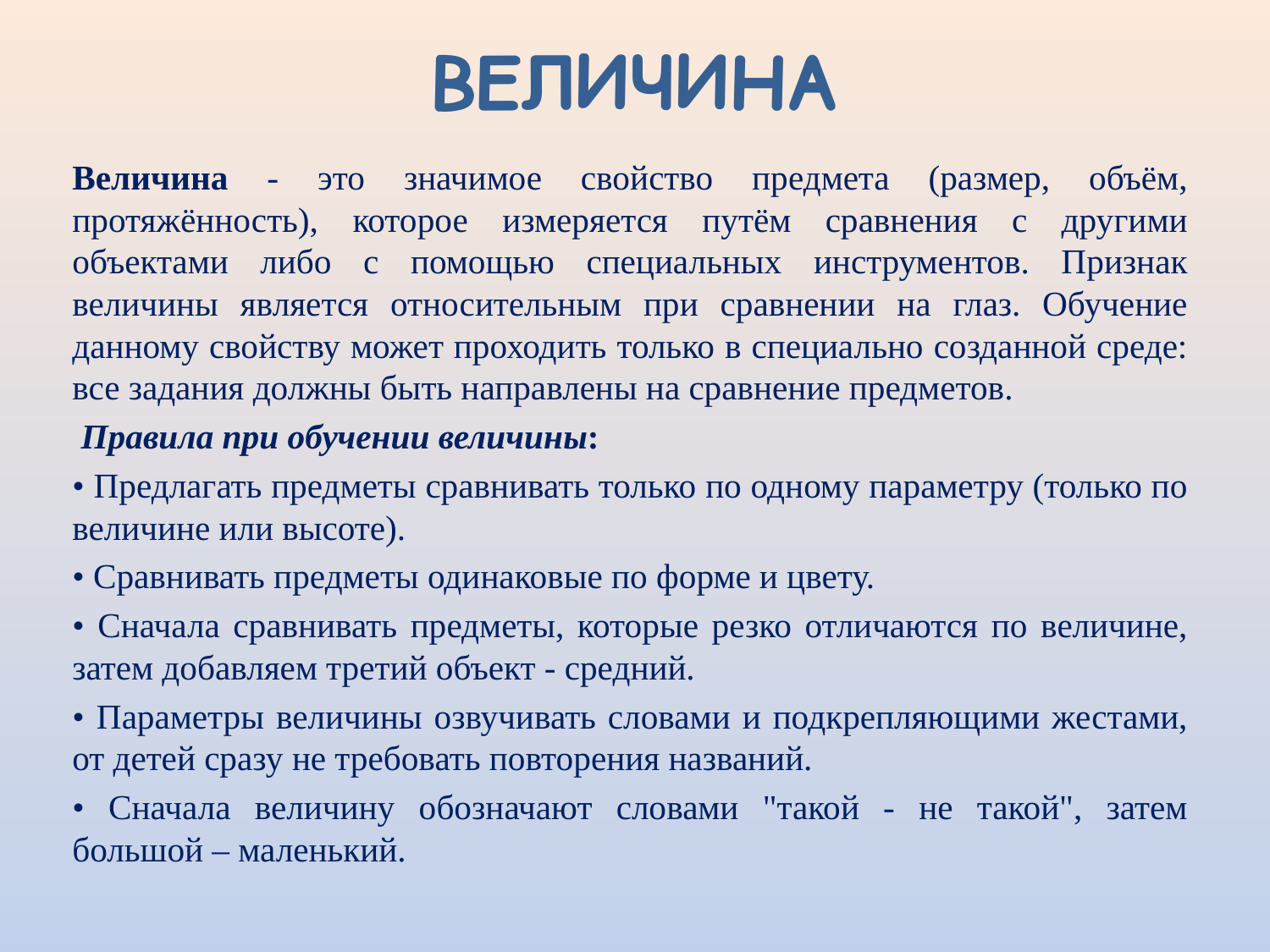

# ВЕЛИЧИНА
Величина - это значимое свойство предмета (размер, объём, протяжённость), которое измеряется путём сравнения с другими объектами либо с помощью специальных инструментов. Признак величины является относительным при сравнении на глаз. Обучение данному свойству может проходить только в специально созданной среде: все задания должны быть направлены на сравнение предметов.
 Правила при обучении величины:
• Предлагать предметы сравнивать только по одному параметру (только по величине или высоте).
• Сравнивать предметы одинаковые по форме и цвету.
• Сначала сравнивать предметы, которые резко отличаются по величине, затем добавляем третий объект - средний.
• Параметры величины озвучивать словами и подкрепляющими жестами, от детей сразу не требовать повторения названий.
• Сначала величину обозначают словами "такой - не такой", затем большой – маленький.